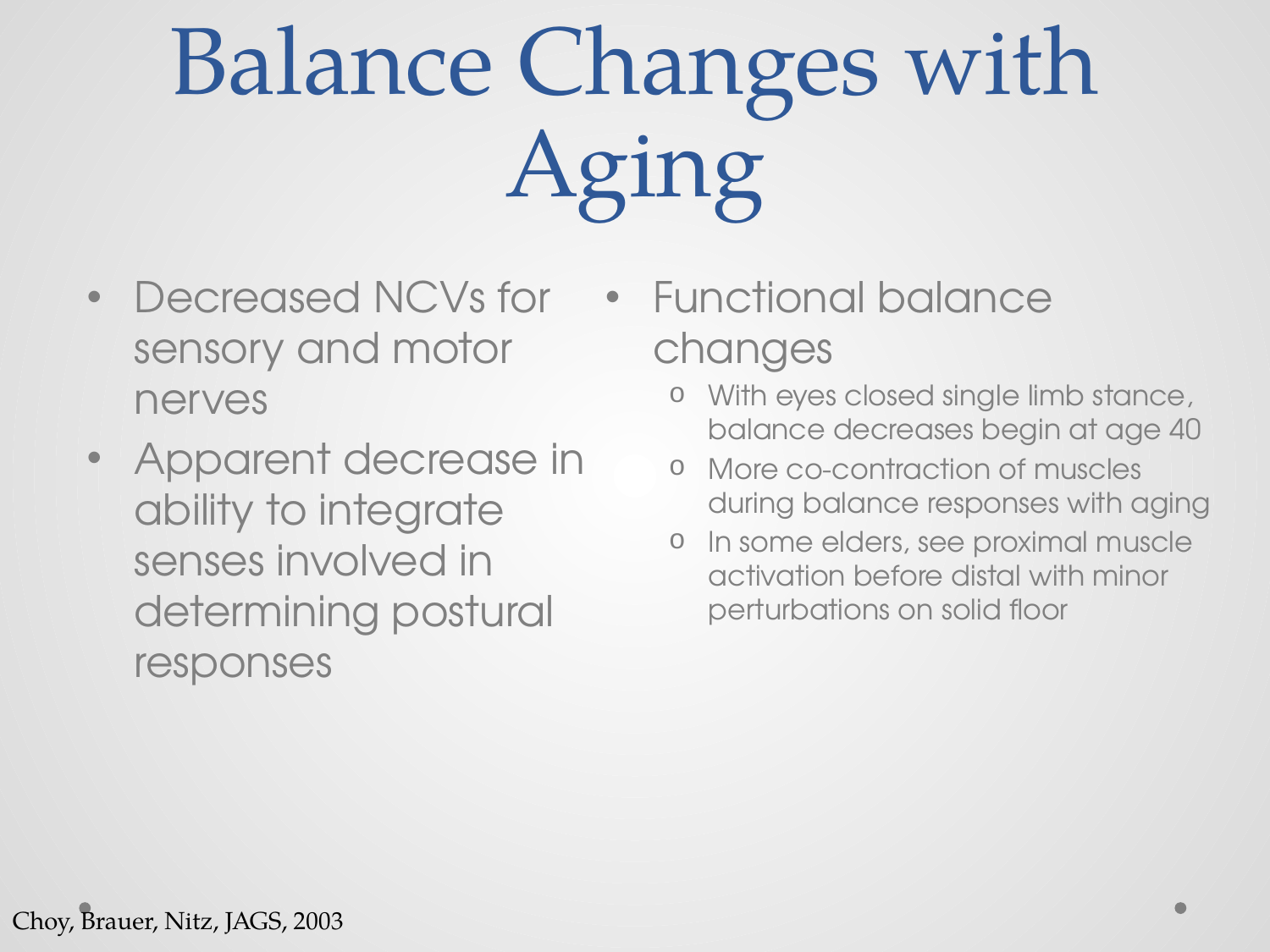

# Balance Changes with Aging
Decreased NCVs for sensory and motor nerves
Apparent decrease in ability to integrate senses involved in determining postural responses

Functional balance changes
With eyes closed single limb stance, balance decreases begin at age 40
More co-contraction of muscles during balance responses with aging
In some elders, see proximal muscle activation before distal with minor perturbations on solid floor

Choy, Brauer, Nitz, JAGS, 2003